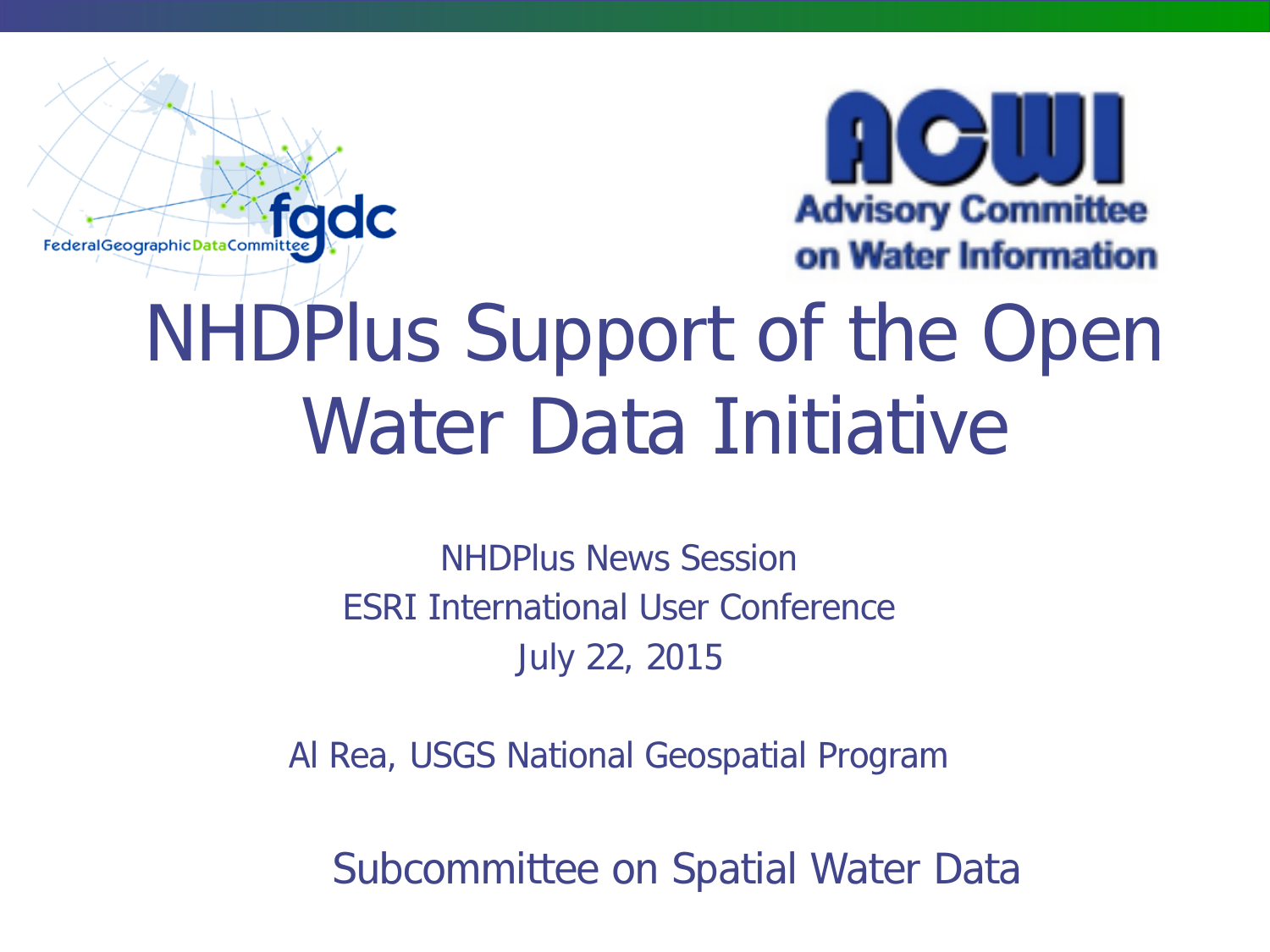

# NHDPlus Support of the Open Water Data Initiative
NHDPlus News Session
ESRI International User Conference
July 22, 2015

Al Rea, USGS National Geospatial Program
Subcommittee on Spatial Water Data